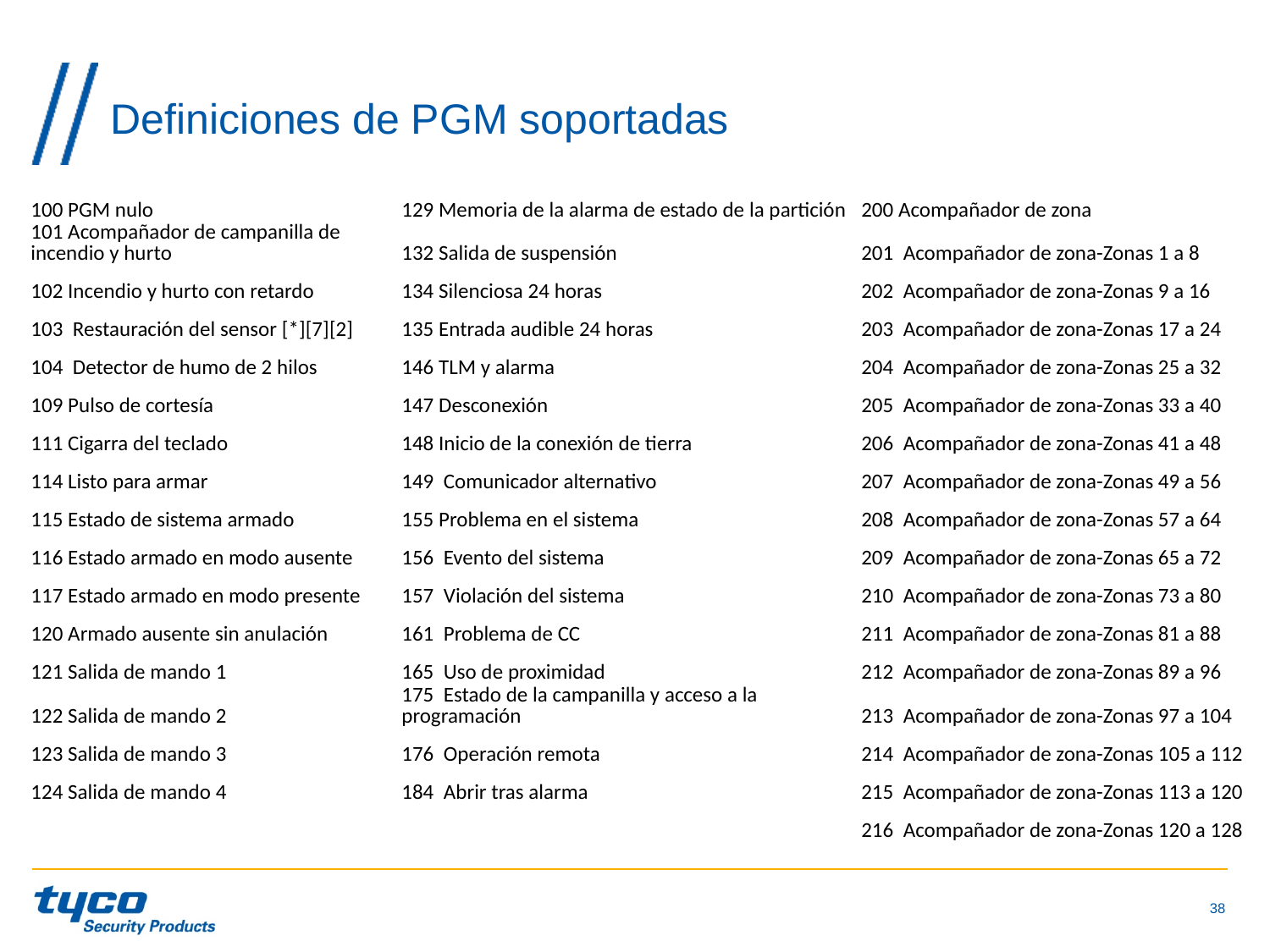

# Definiciones de PGM soportadas
| 100 PGM nulo | 129 Memoria de la alarma de estado de la partición | 200 Acompañador de zona |
| --- | --- | --- |
| 101 Acompañador de campanilla de incendio y hurto | 132 Salida de suspensión | 201 Acompañador de zona-Zonas 1 a 8 |
| 102 Incendio y hurto con retardo | 134 Silenciosa 24 horas | 202 Acompañador de zona-Zonas 9 a 16 |
| 103 Restauración del sensor [\*][7][2] | 135 Entrada audible 24 horas | 203 Acompañador de zona-Zonas 17 a 24 |
| 104 Detector de humo de 2 hilos | 146 TLM y alarma | 204 Acompañador de zona-Zonas 25 a 32 |
| 109 Pulso de cortesía | 147 Desconexión | 205 Acompañador de zona-Zonas 33 a 40 |
| 111 Cigarra del teclado | 148 Inicio de la conexión de tierra | 206 Acompañador de zona-Zonas 41 a 48 |
| 114 Listo para armar | 149 Comunicador alternativo | 207 Acompañador de zona-Zonas 49 a 56 |
| 115 Estado de sistema armado | 155 Problema en el sistema | 208 Acompañador de zona-Zonas 57 a 64 |
| 116 Estado armado en modo ausente | 156 Evento del sistema | 209 Acompañador de zona-Zonas 65 a 72 |
| 117 Estado armado en modo presente | 157 Violación del sistema | 210 Acompañador de zona-Zonas 73 a 80 |
| 120 Armado ausente sin anulación | 161 Problema de CC | 211 Acompañador de zona-Zonas 81 a 88 |
| 121 Salida de mando 1 | 165 Uso de proximidad | 212 Acompañador de zona-Zonas 89 a 96 |
| 122 Salida de mando 2 | 175 Estado de la campanilla y acceso a la programación | 213 Acompañador de zona-Zonas 97 a 104 |
| 123 Salida de mando 3 | 176 Operación remota | 214 Acompañador de zona-Zonas 105 a 112 |
| 124 Salida de mando 4 | 184 Abrir tras alarma | 215 Acompañador de zona-Zonas 113 a 120 |
|  |  | 216 Acompañador de zona-Zonas 120 a 128 |
38